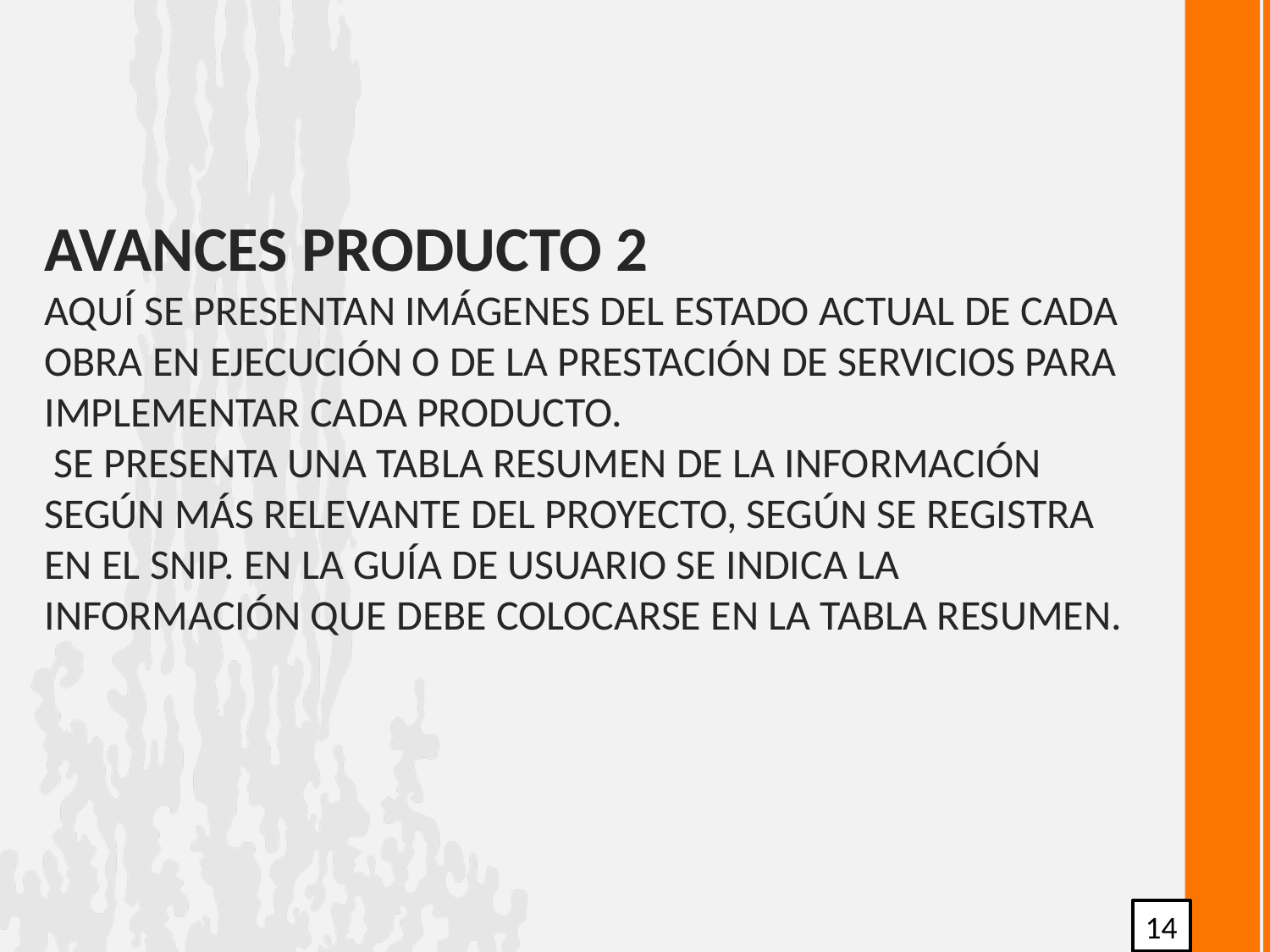

# Avances PRODUCTO 2 AQUÍ SE PRESENTAN IMÁGENES DEL ESTADO ACTUAL DE CADA OBRA EN EJECUCIÓN O DE LA PRESTACIÓN DE SERVICIOS PARA IMPLEMENTAR CADA PRODUCTO. SE PRESENTA UNA TABLA RESUMEN DE LA INFORMACIÓN SEGÚN MÁS RELEVANTE DEL PROYECTO, SEGÚN SE REGISTRA EN EL SNIP. EN LA GUÍA DE USUARIO SE INDICA LA INFORMACIÓN QUE DEBE COLOCARSE EN LA TABLA RESUMEN.
14